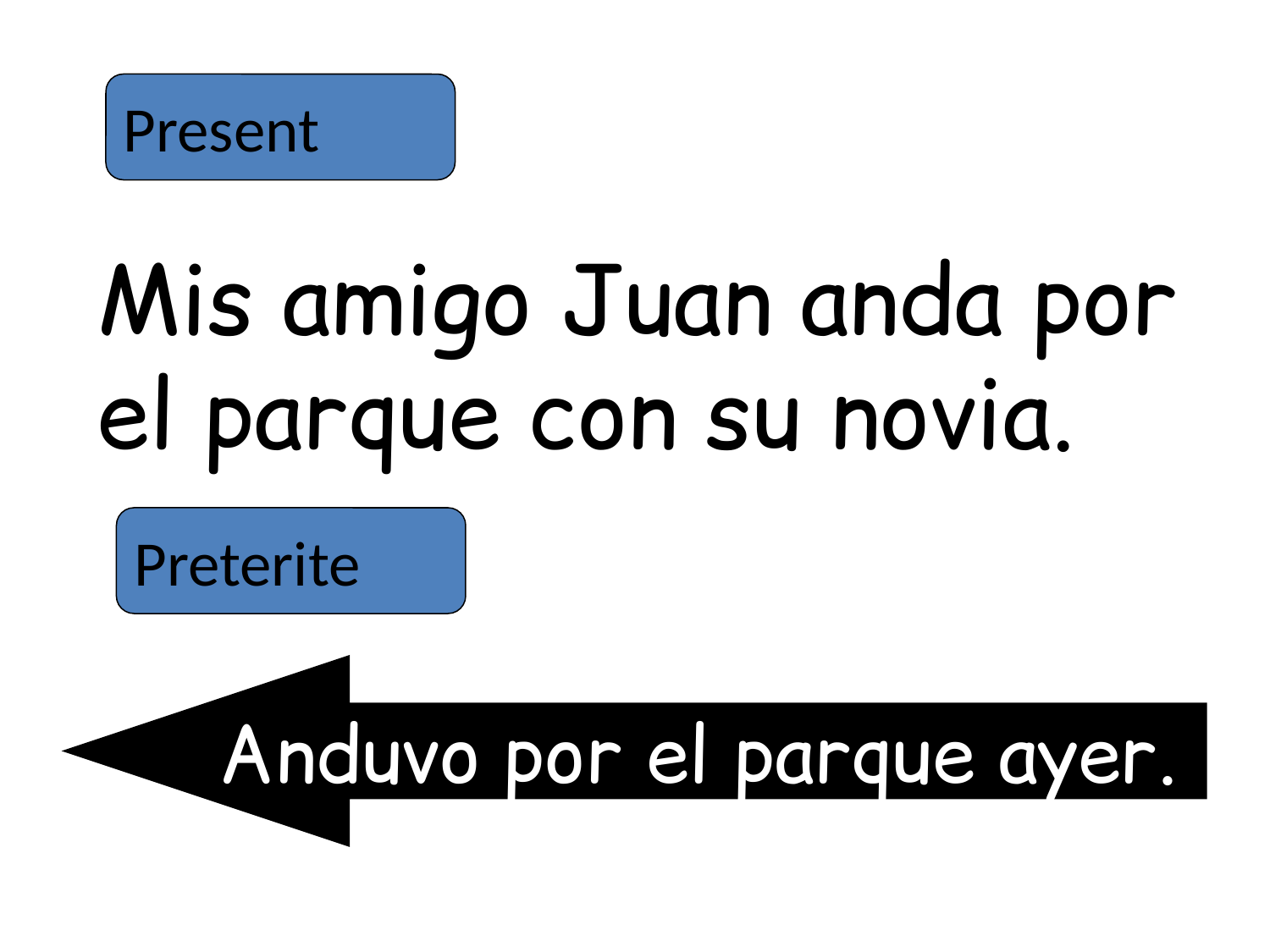

Present
Mis amigo Juan anda por el parque con su novia.
Preterite
Anduvo por el parque ayer.